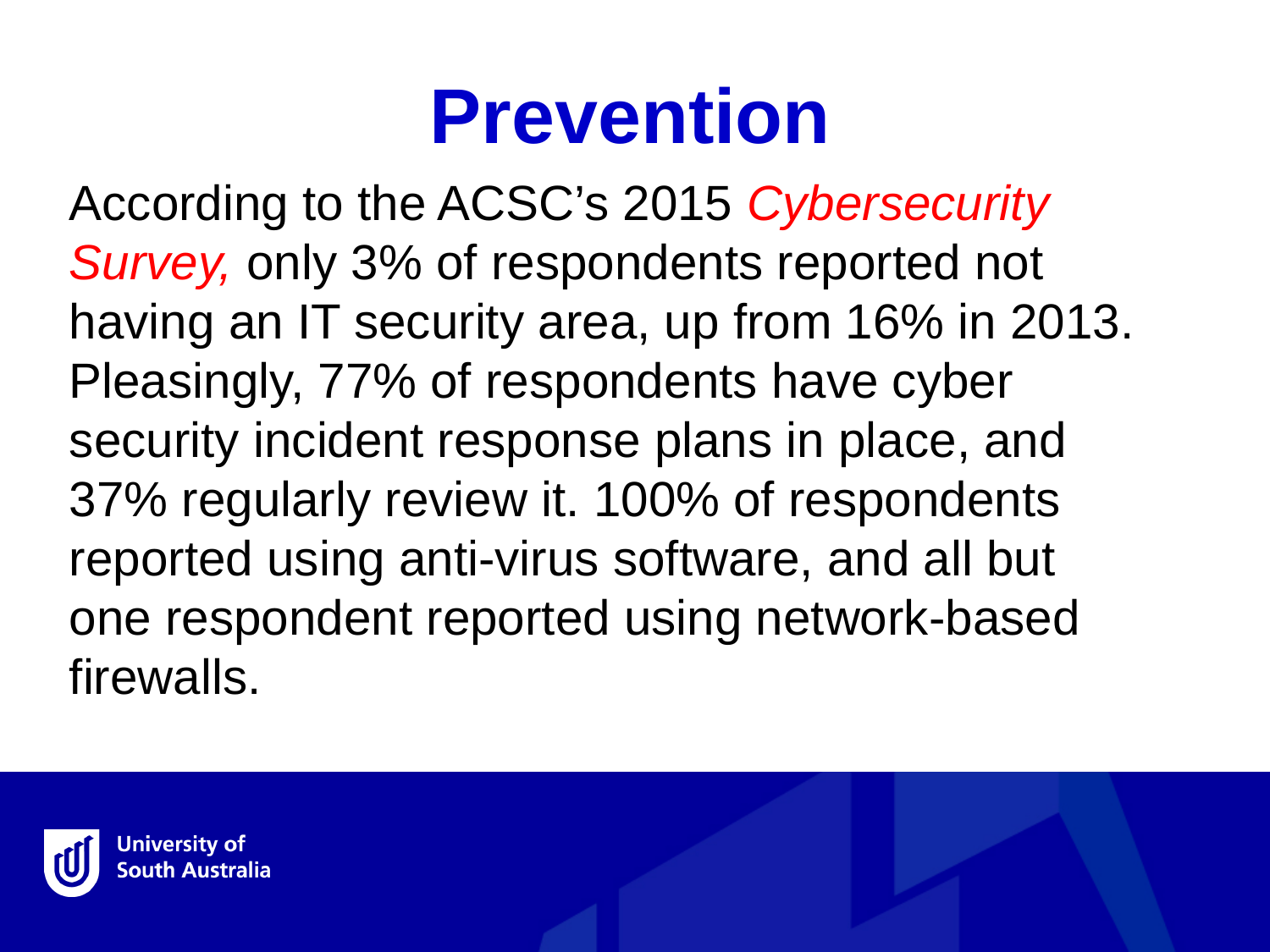

Prevention
According to the ACSC’s 2015 Cybersecurity Survey, only 3% of respondents reported not having an IT security area, up from 16% in 2013. Pleasingly, 77% of respondents have cyber security incident response plans in place, and 37% regularly review it. 100% of respondents reported using anti-virus software, and all but one respondent reported using network-based firewalls.